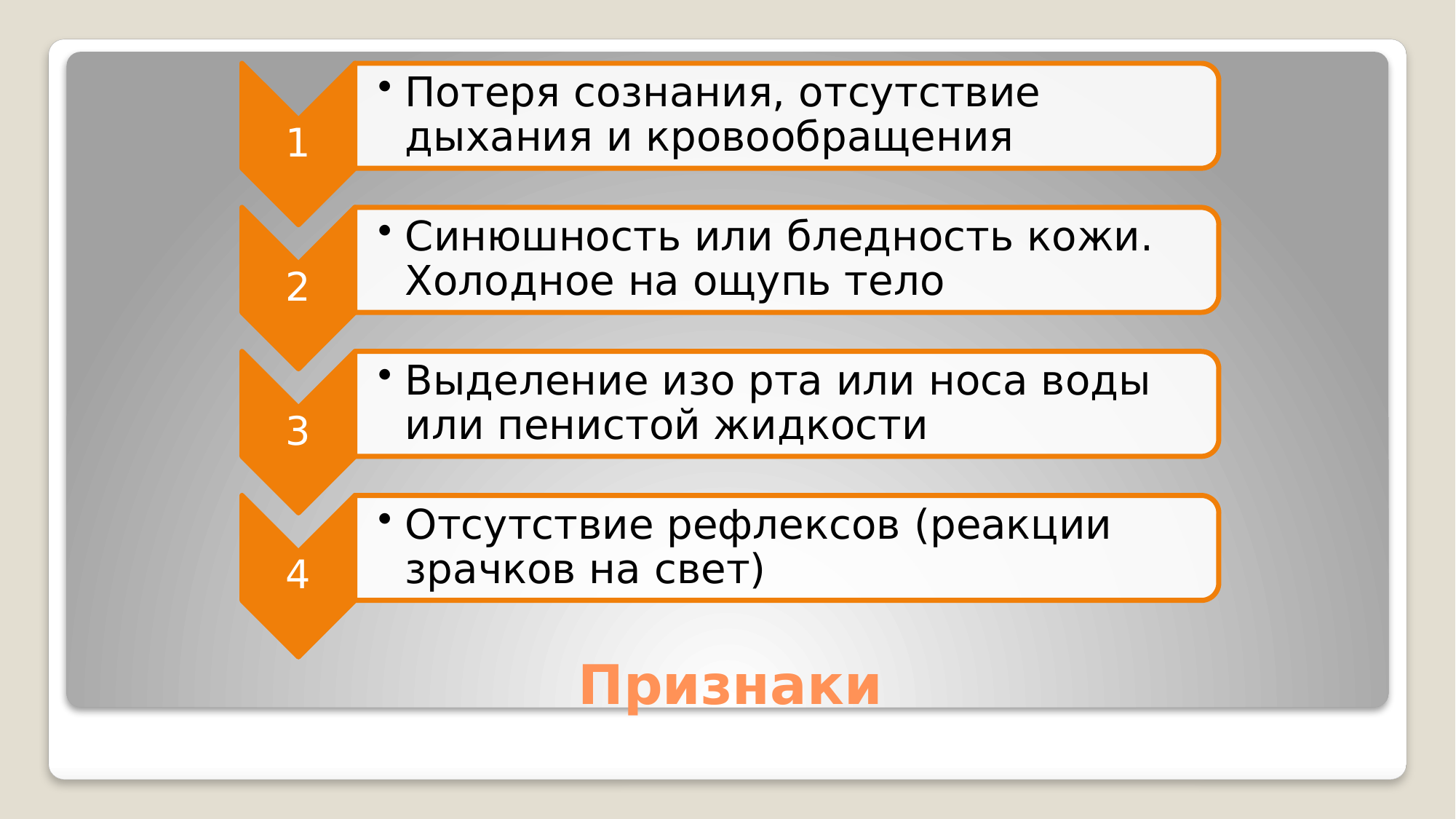

1
Потеря сознания, отсутствие дыхания и кровообращения
2
Синюшность или бледность кожи. Холодное на ощупь тело
3
Выделение изо рта или носа воды или пенистой жидкости
4
Отсутствие рефлексов (реакции зрачков на свет)
# Признаки